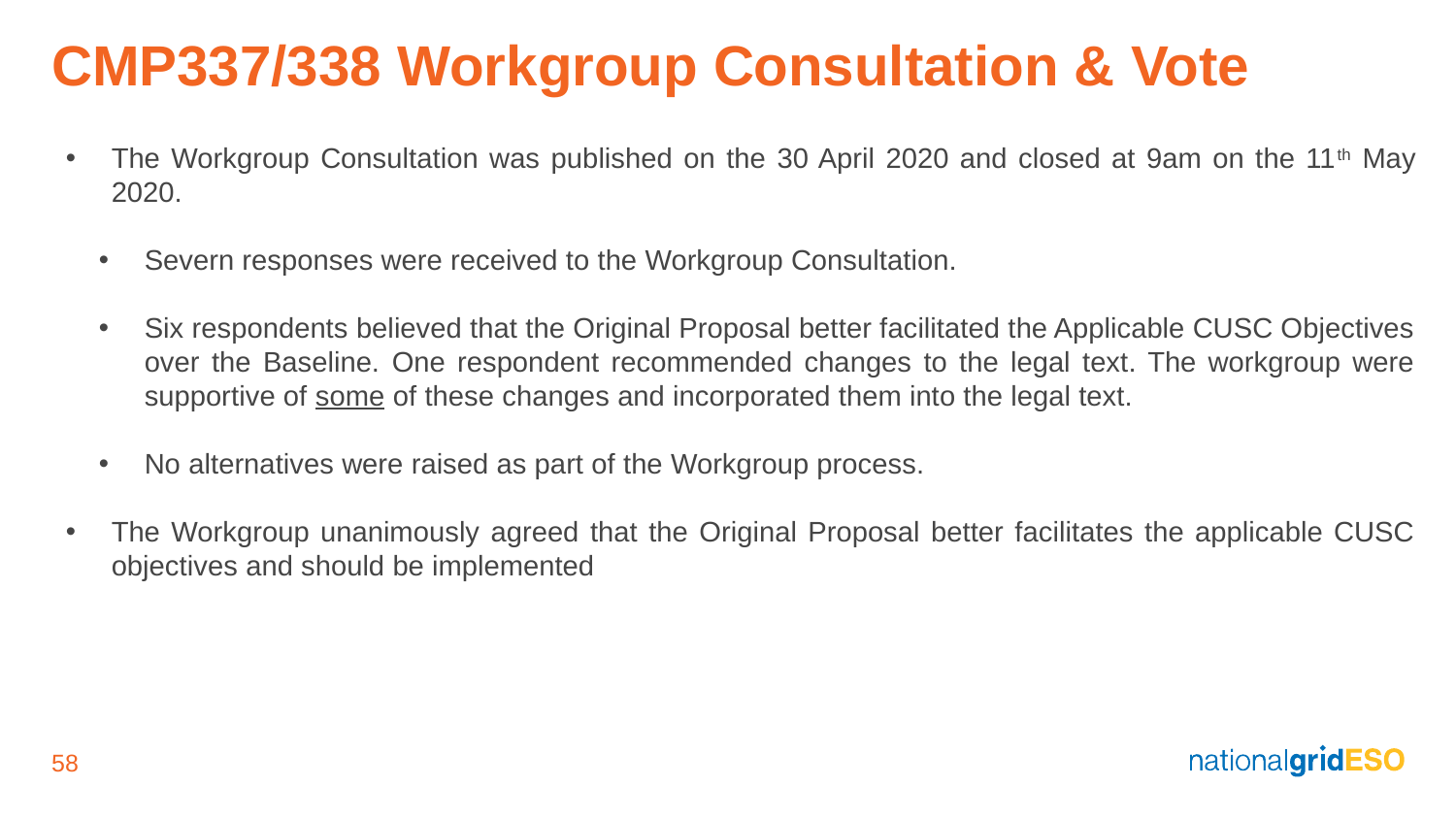

# CMP337/338 Workgroup Consultation & Vote
The Workgroup Consultation was published on the 30 April 2020 and closed at 9am on the 11th May 2020.

Severn responses were received to the Workgroup Consultation.

Six respondents believed that the Original Proposal better facilitated the Applicable CUSC Objectives over the Baseline. One respondent recommended changes to the legal text. The workgroup were supportive of some of these changes and incorporated them into the legal text.

No alternatives were raised as part of the Workgroup process.

The Workgroup unanimously agreed that the Original Proposal better facilitates the applicable CUSC objectives and should be implemented